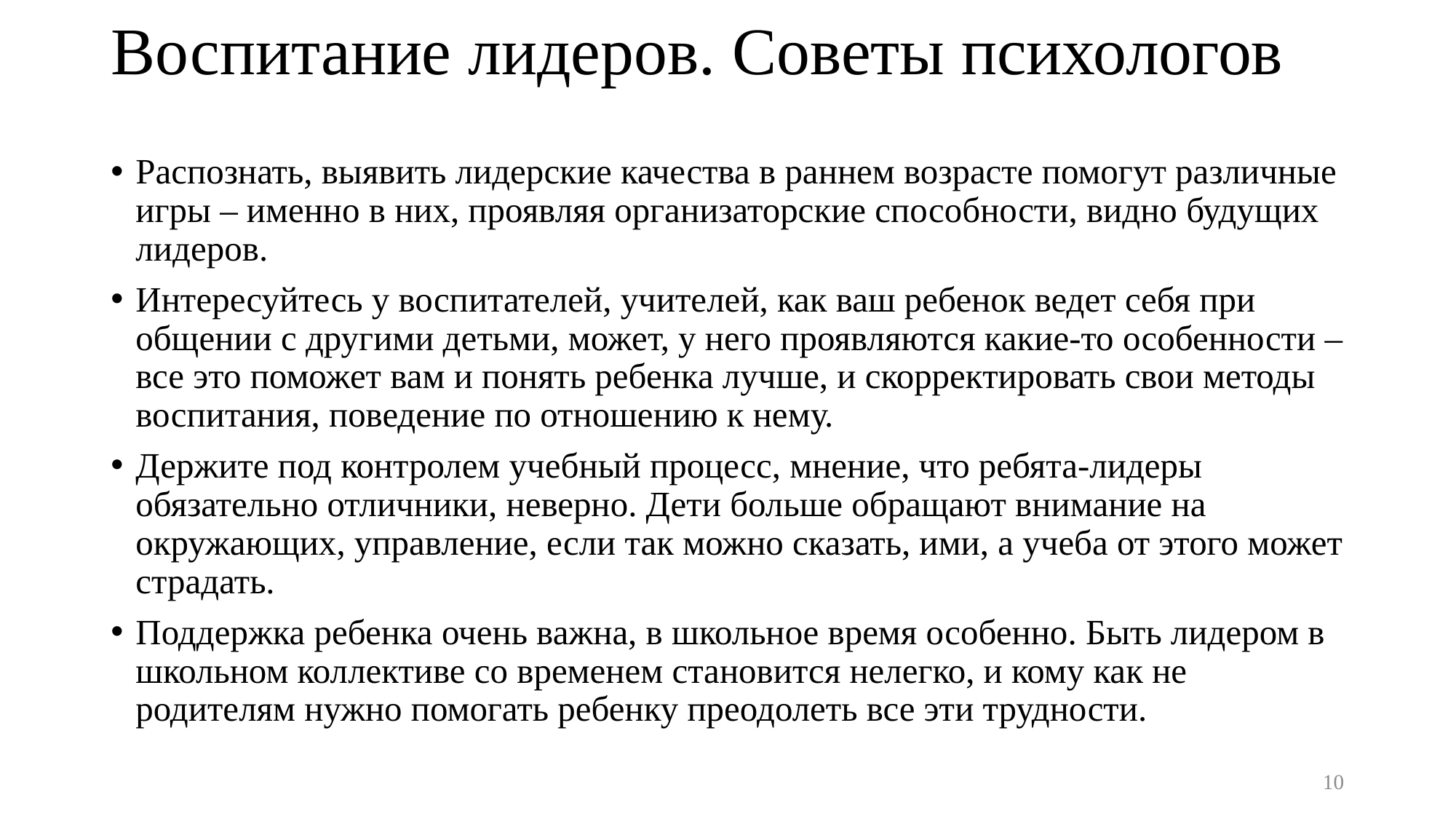

# Воспитание лидеров. Советы психологов
Распознать, выявить лидерские качества в раннем возрасте помогут различные игры – именно в них, проявляя организаторские способности, видно будущих лидеров.
Интересуйтесь у воспитателей, учителей, как ваш ребенок ведет себя при общении с другими детьми, может, у него проявляются какие-то особенности – все это поможет вам и понять ребенка лучше, и скорректировать свои методы воспитания, поведение по отношению к нему.
Держите под контролем учебный процесс, мнение, что ребята-лидеры обязательно отличники, неверно. Дети больше обращают внимание на окружающих, управление, если так можно сказать, ими, а учеба от этого может страдать.
Поддержка ребенка очень важна, в школьное время особенно. Быть лидером в школьном коллективе со временем становится нелегко, и кому как не родителям нужно помогать ребенку преодолеть все эти трудности.
10